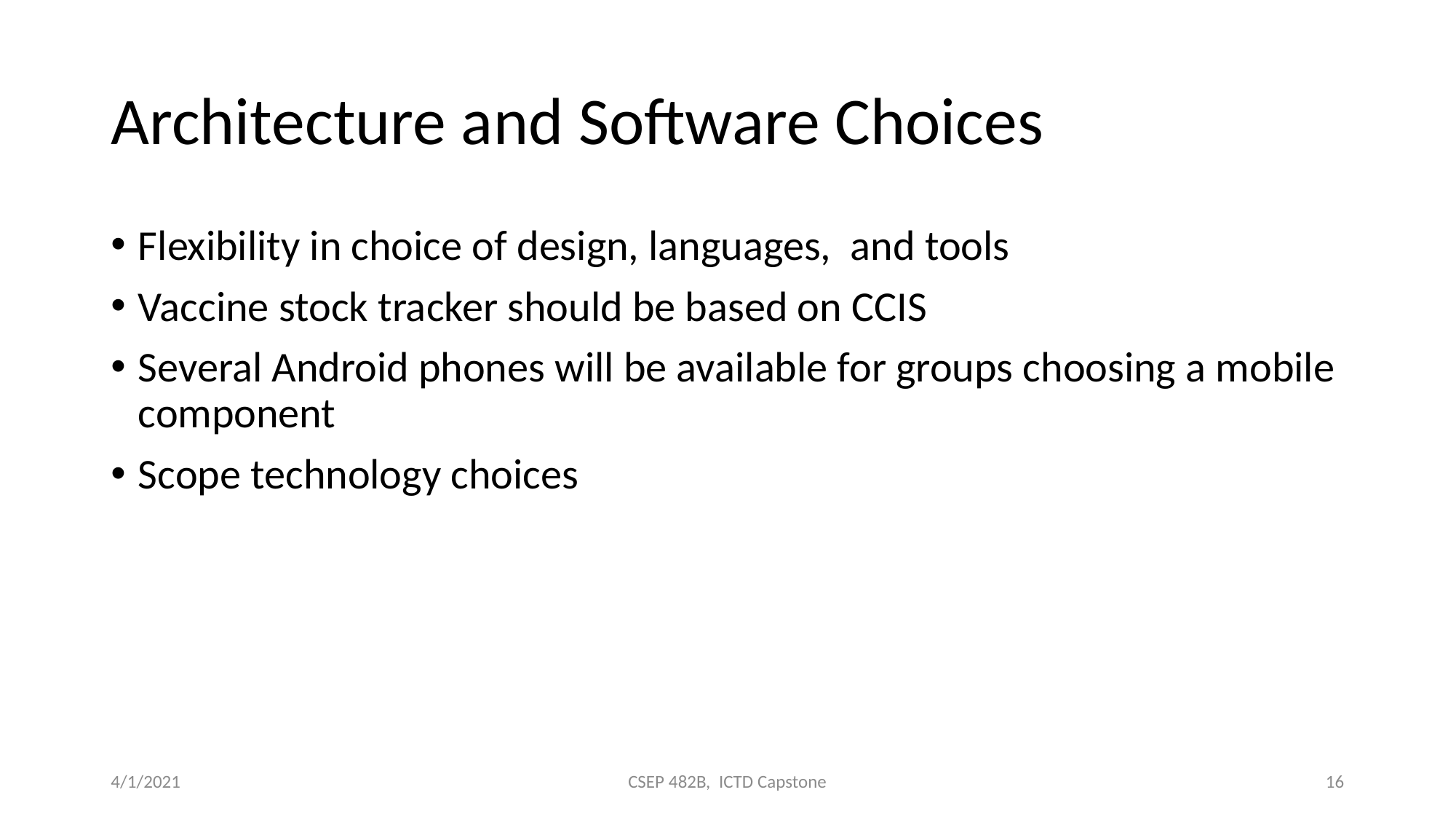

# Architecture and Software Choices
Flexibility in choice of design, languages,  and tools
Vaccine stock tracker should be based on CCIS
Several Android phones will be available for groups choosing a mobile component
Scope technology choices

4/1/2021
CSEP 482B,  ICTD Capstone
16